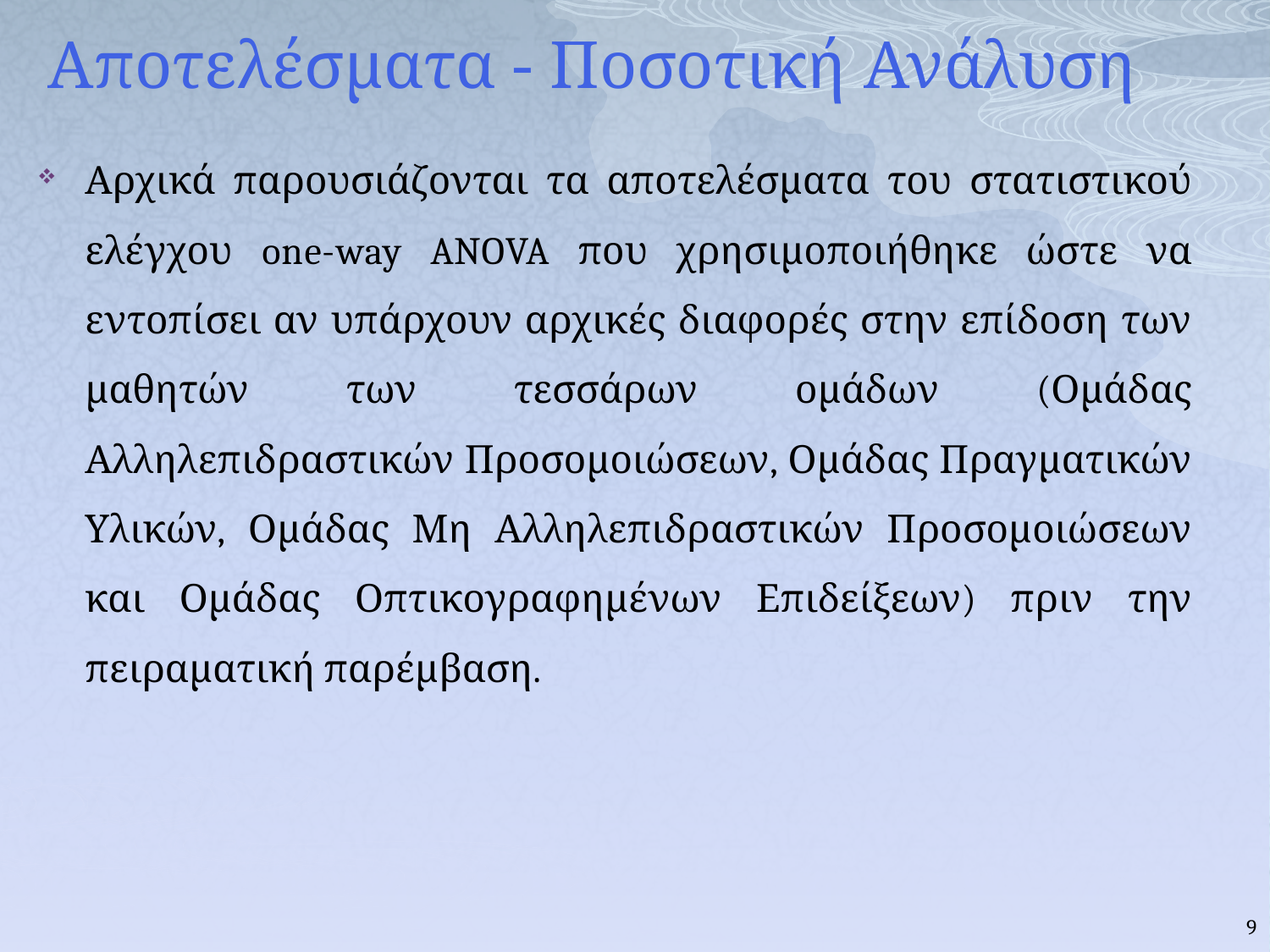

# Αποτελέσματα - Ποσοτική Ανάλυση
Αρχικά παρουσιάζονται τα αποτελέσματα του στατιστικού ελέγχου one-way ANOVA που χρησιμοποιήθηκε ώστε να εντοπίσει αν υπάρχουν αρχικές διαφορές στην επίδοση των μαθητών των τεσσάρων ομάδων (Ομάδας Αλληλεπιδραστικών Προσομοιώσεων, Ομάδας Πραγματικών Υλικών, Ομάδας Μη Αλληλεπιδραστικών Προσομοιώσεων και Ομάδας Οπτικογραφημένων Επιδείξεων) πριν την πειραματική παρέμβαση.
9